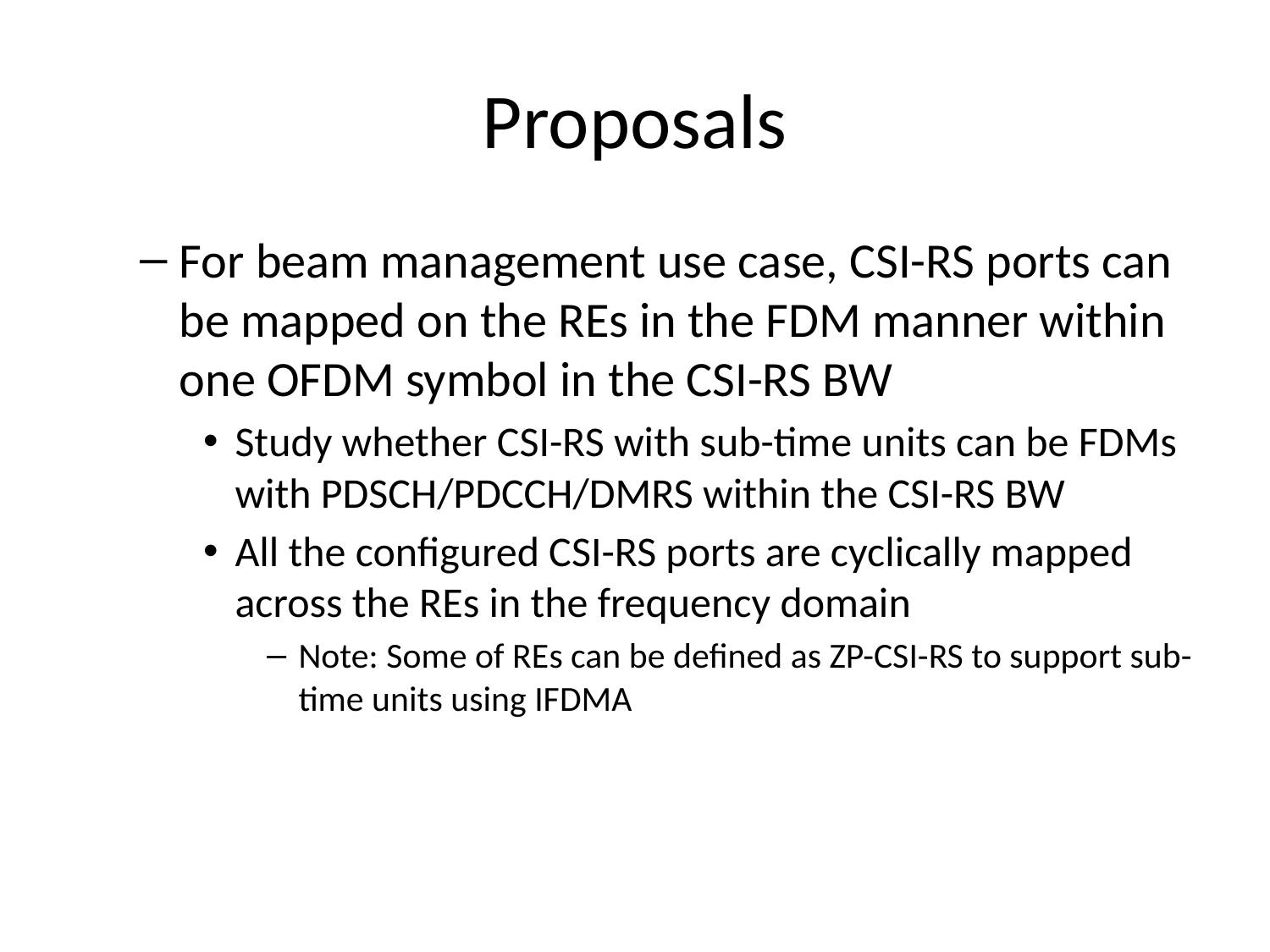

# Proposals
For beam management use case, CSI-RS ports can be mapped on the REs in the FDM manner within one OFDM symbol in the CSI-RS BW
Study whether CSI-RS with sub-time units can be FDMs with PDSCH/PDCCH/DMRS within the CSI-RS BW
All the configured CSI-RS ports are cyclically mapped across the REs in the frequency domain
Note: Some of REs can be defined as ZP-CSI-RS to support sub-time units using IFDMA